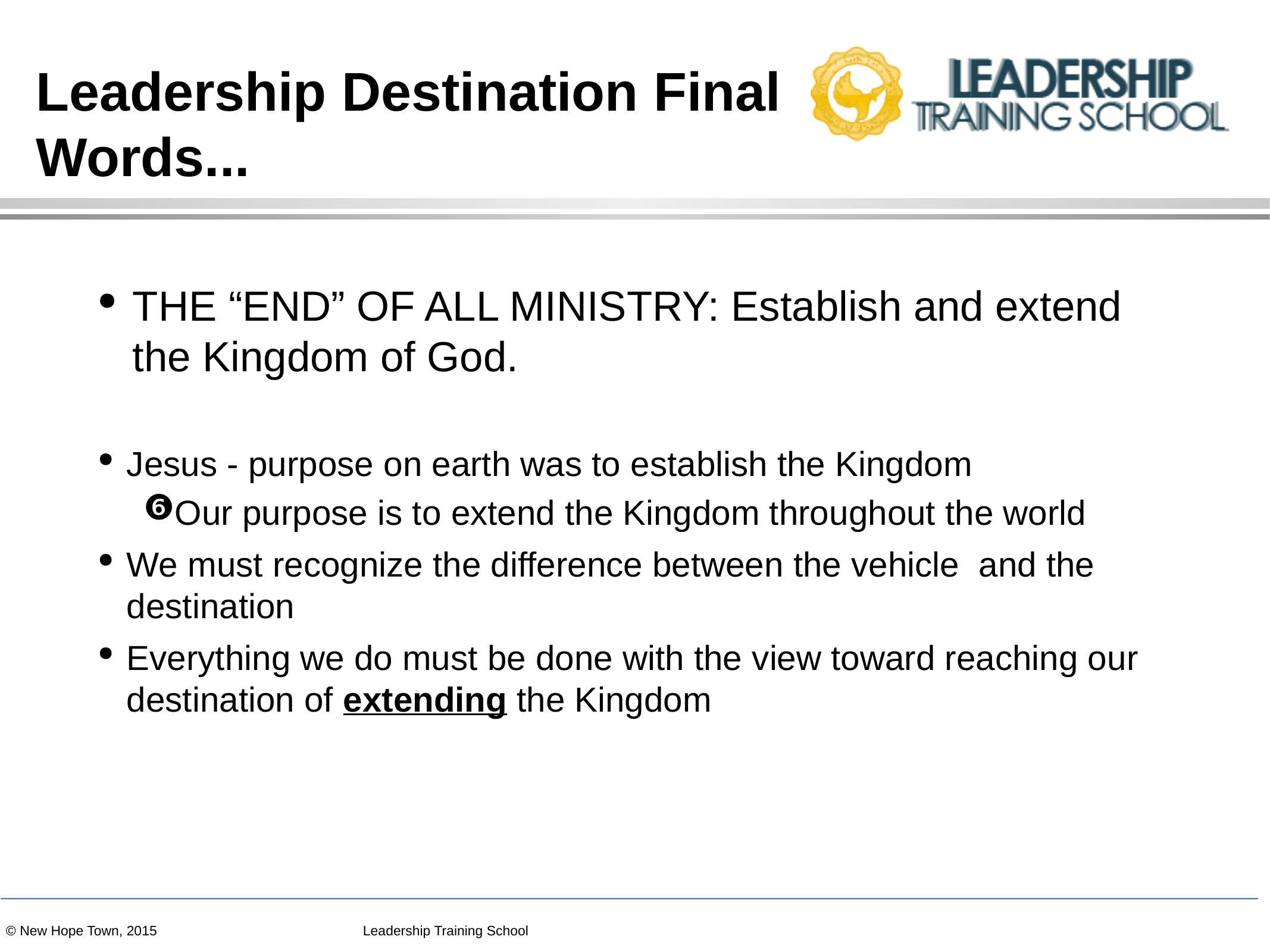

# Leadership Destination Final Words...
THE “END” OF ALL MINISTRY: Establish and extend the Kingdom of God.

Jesus - purpose on earth was to establish the Kingdom
Our purpose is to extend the Kingdom throughout the world
We must recognize the difference between the vehicle  and the destination
Everything we do must be done with the view toward reaching our destination of extending the Kingdom
35